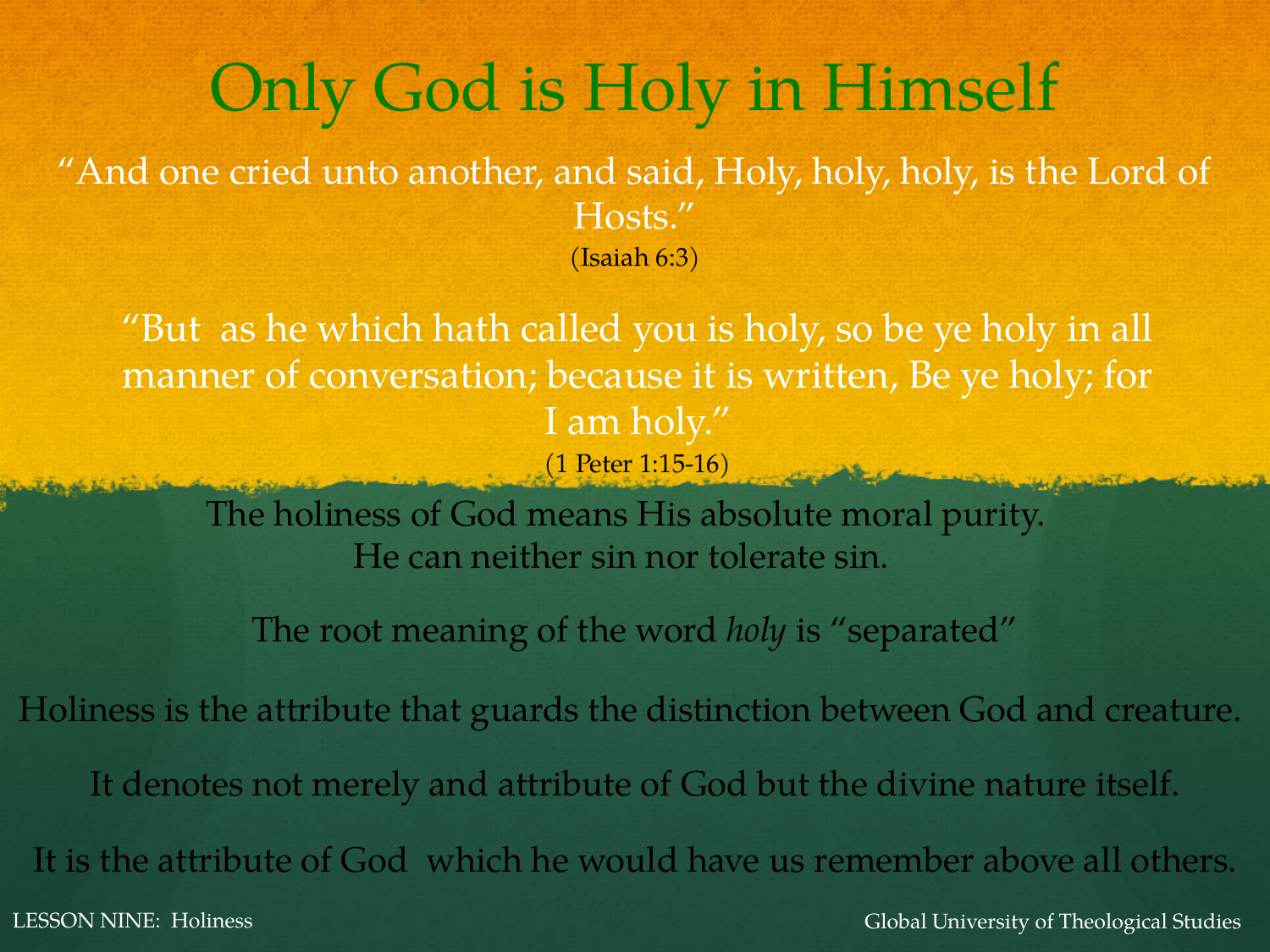

# Only God is Holy in Himself
“And one cried unto another, and said, Holy, holy, holy, is the Lord of Hosts.”
(Isaiah 6:3)
“But  as he which hath called you is holy, so be ye holy in all manner of conversation; because it is written, Be ye holy; for I am holy.”
(1 Peter 1:15-16)
The holiness of God means His absolute moral purity.
He can neither sin nor tolerate sin.
The root meaning of the word holy is “separated”
Holiness is the attribute that guards the distinction between God and creature.
Global University of Theological Studies
It denotes not merely and attribute of God but the divine nature itself.
It is the attribute of God  which he would have us remember above all others.
LESSON NINE:  Holiness